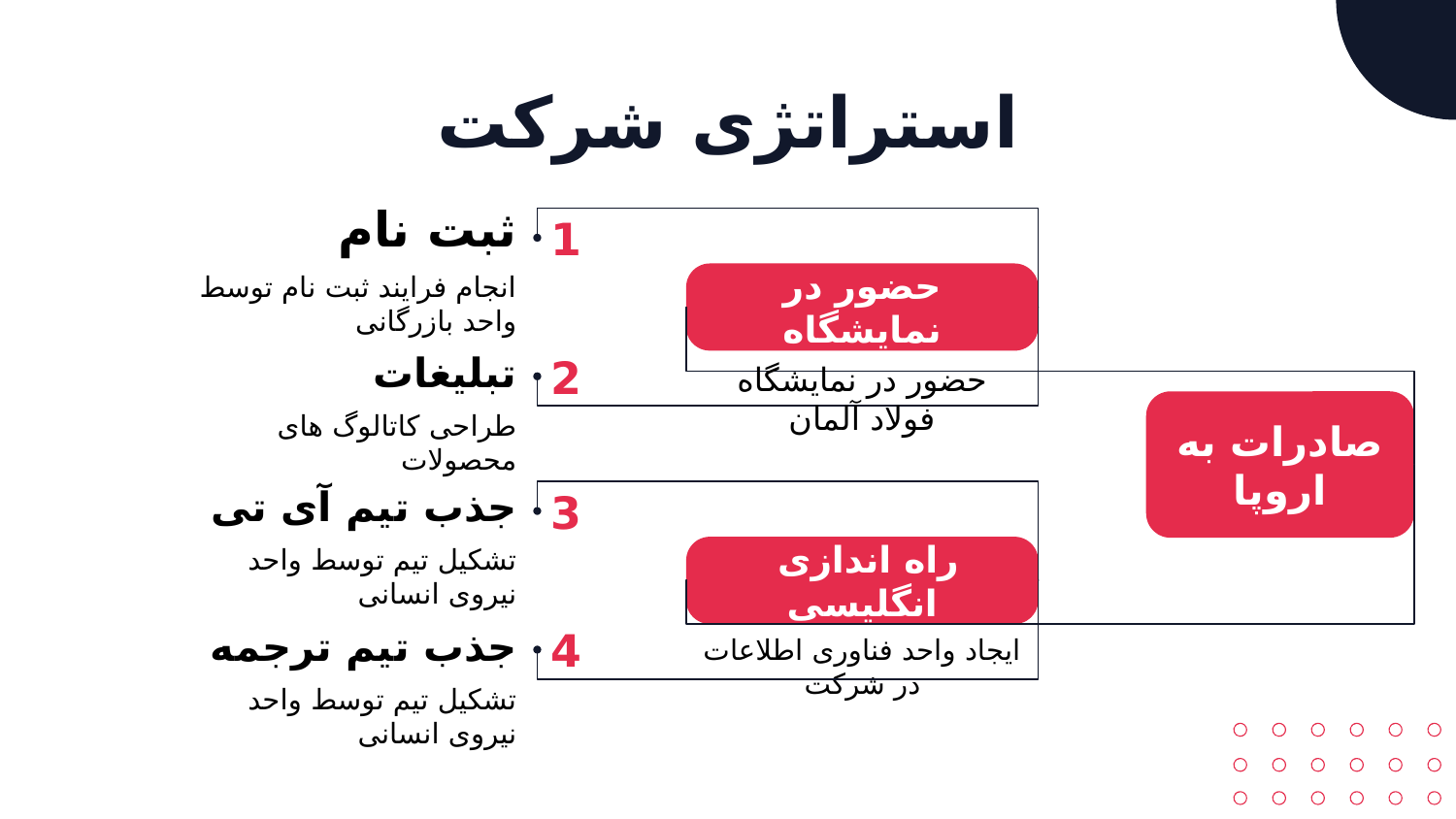

# استراتژی شرکت
ثبت نام
1
انجام فرایند ثبت نام توسط واحد بازرگانی
حضور در نمایشگاه
تبلیغات
حضور در نمایشگاه فولاد آلمان
2
صادرات به اروپا
طراحی کاتالوگ های محصولات
جذب تیم آی تی
3
تشکیل تیم توسط واحد نیروی انسانی
راه اندازی  انگلیسی
جذب تیم ترجمه
ایجاد واحد فناوری اطلاعات در شرکت
4
تشکیل تیم توسط واحد نیروی انسانی